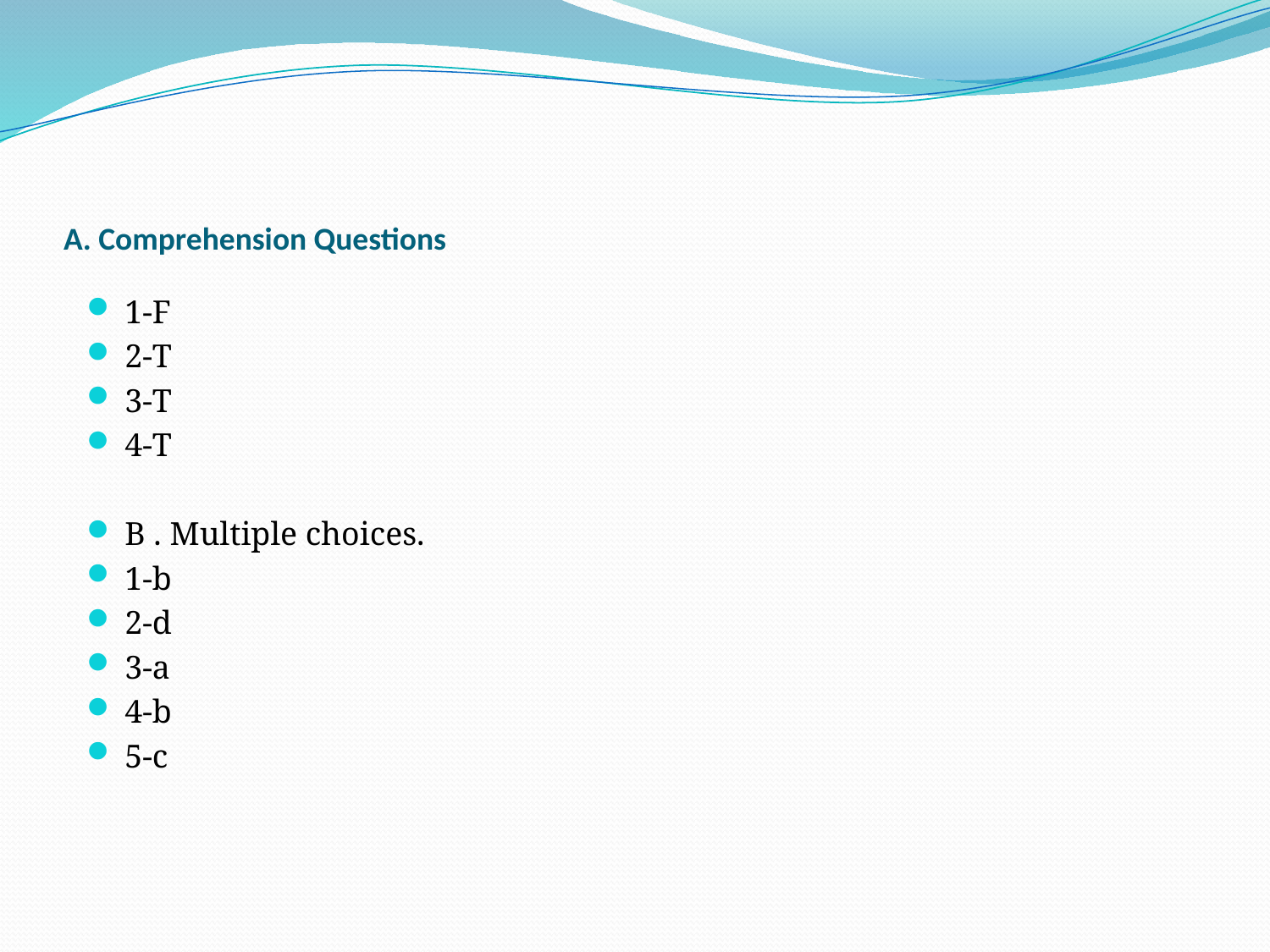

# A. Comprehension Questions
1-F
2-T
3-T
4-T

B . Multiple choices.
1-b
2-d
3-a
4-b
5-c